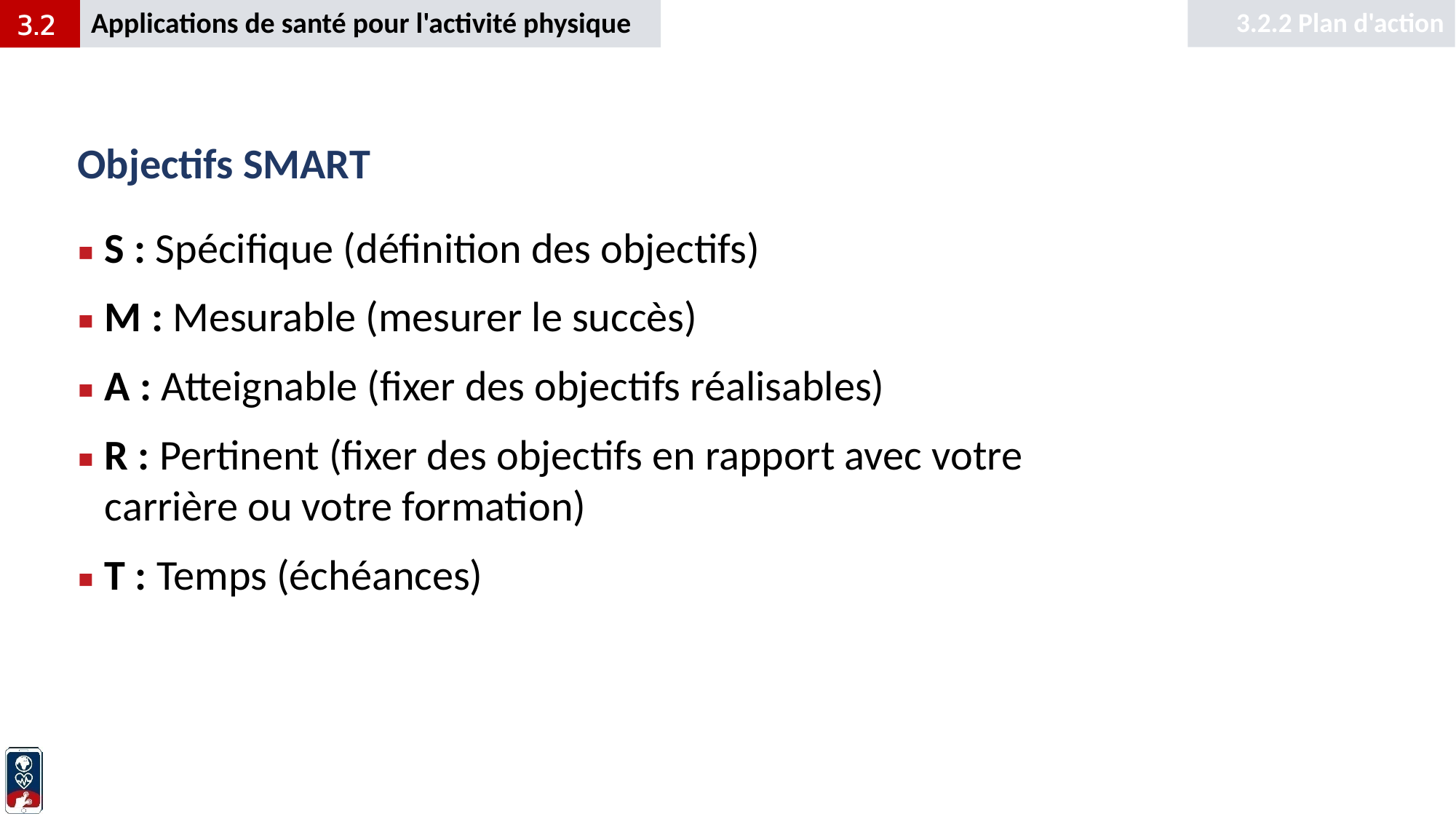

3.2.2 Plan d'action
Applications de santé pour l'activité physique
3.2
# Objectifs SMART
S : Spécifique (définition des objectifs)
M : Mesurable (mesurer le succès)
A : Atteignable (fixer des objectifs réalisables)
R : Pertinent (fixer des objectifs en rapport avec votre carrière ou votre formation)
T : Temps (échéances)